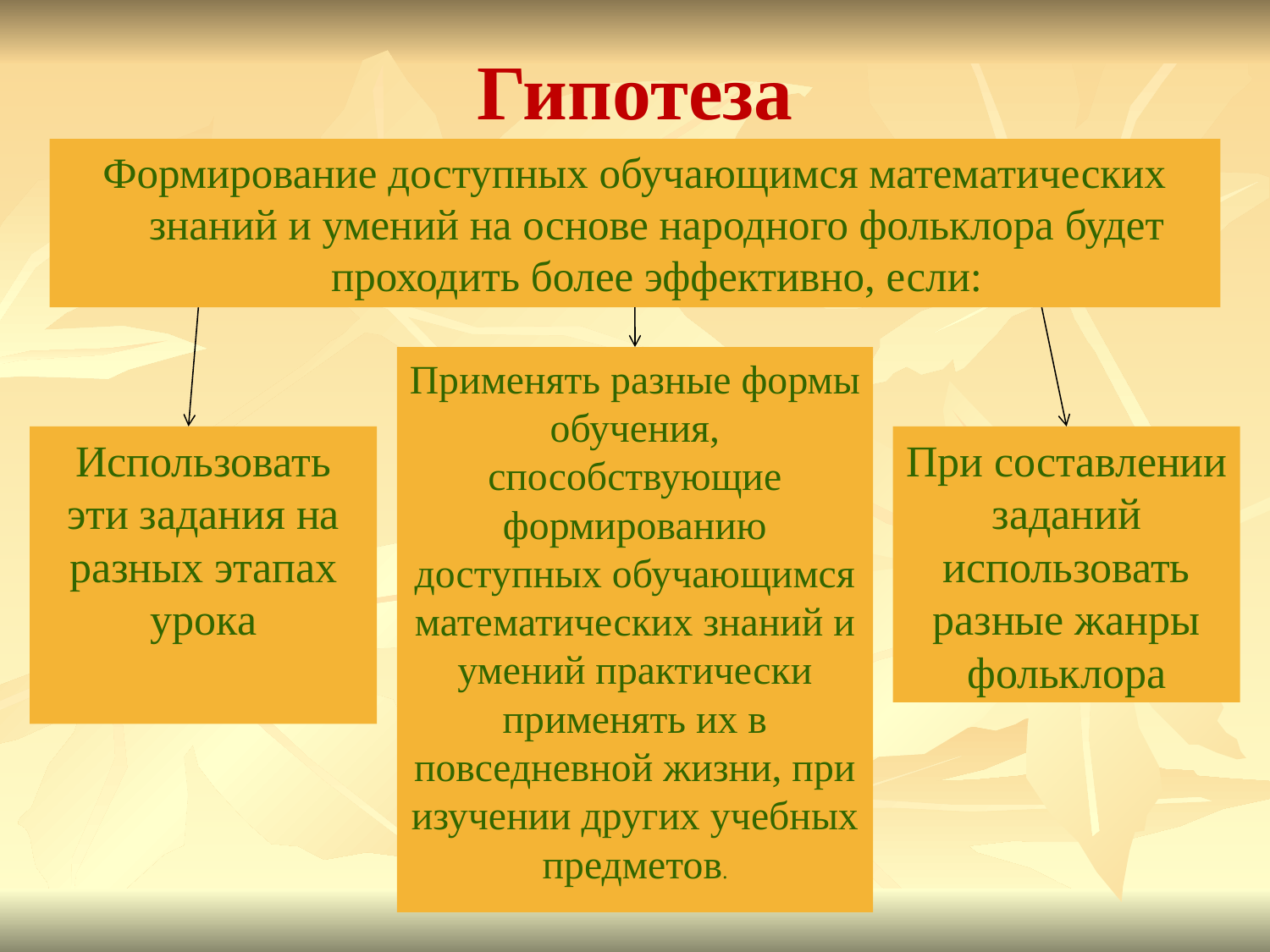

# Гипотеза
Формирование доступных обучающимся математических знаний и умений на основе народного фольклора будет проходить более эффективно, если:
Применять разные формы обучения, способствующие формированию доступных обучающимся математических знаний и умений практически применять их в повседневной жизни, при изучении других учебных предметов.
Использовать эти задания на разных этапах урока

При составлении заданий использовать разные жанры фольклора